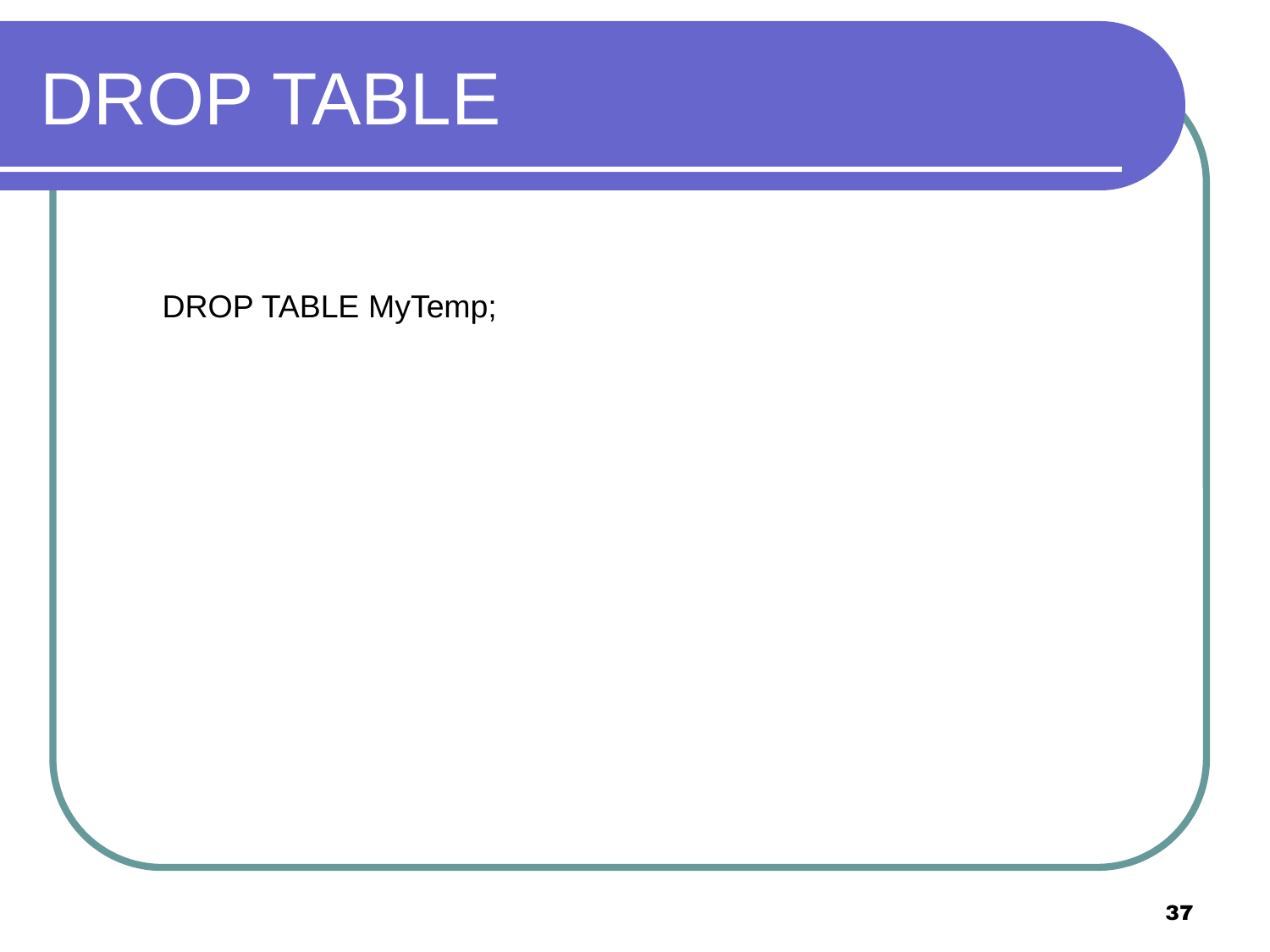

# DROP TABLE
DROP TABLE MyTemp;
37